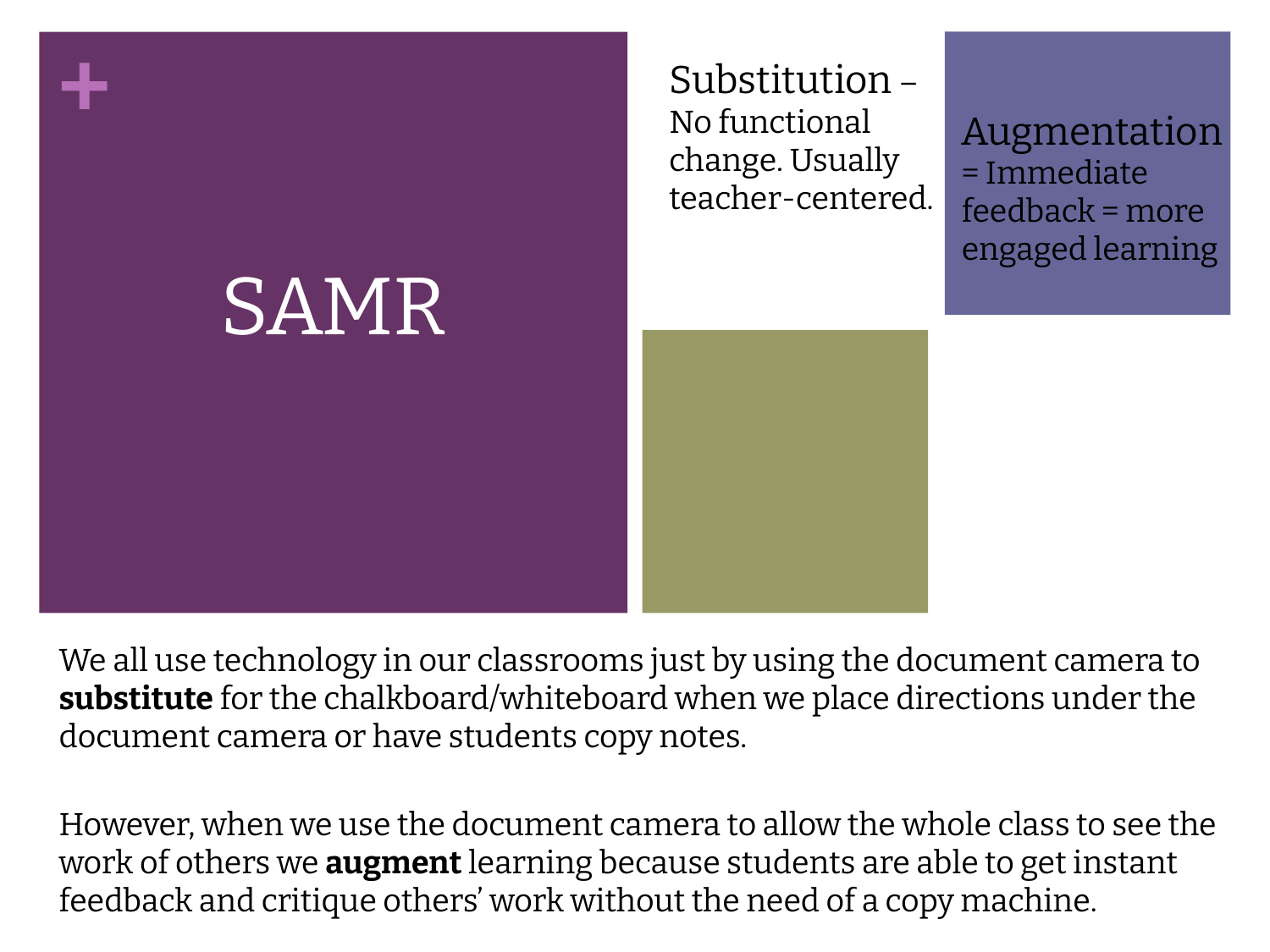

Substitution –
No functional change. Usually teacher-centered.

Augmentation
= Immediate feedback = more engaged learning
SAMR
We all use technology in our classrooms just by using the document camera to substitute for the chalkboard/whiteboard when we place directions under the document camera or have students copy notes.
However, when we use the document camera to allow the whole class to see the work of others we augment learning because students are able to get instant feedback and critique others’ work without the need of a copy machine.